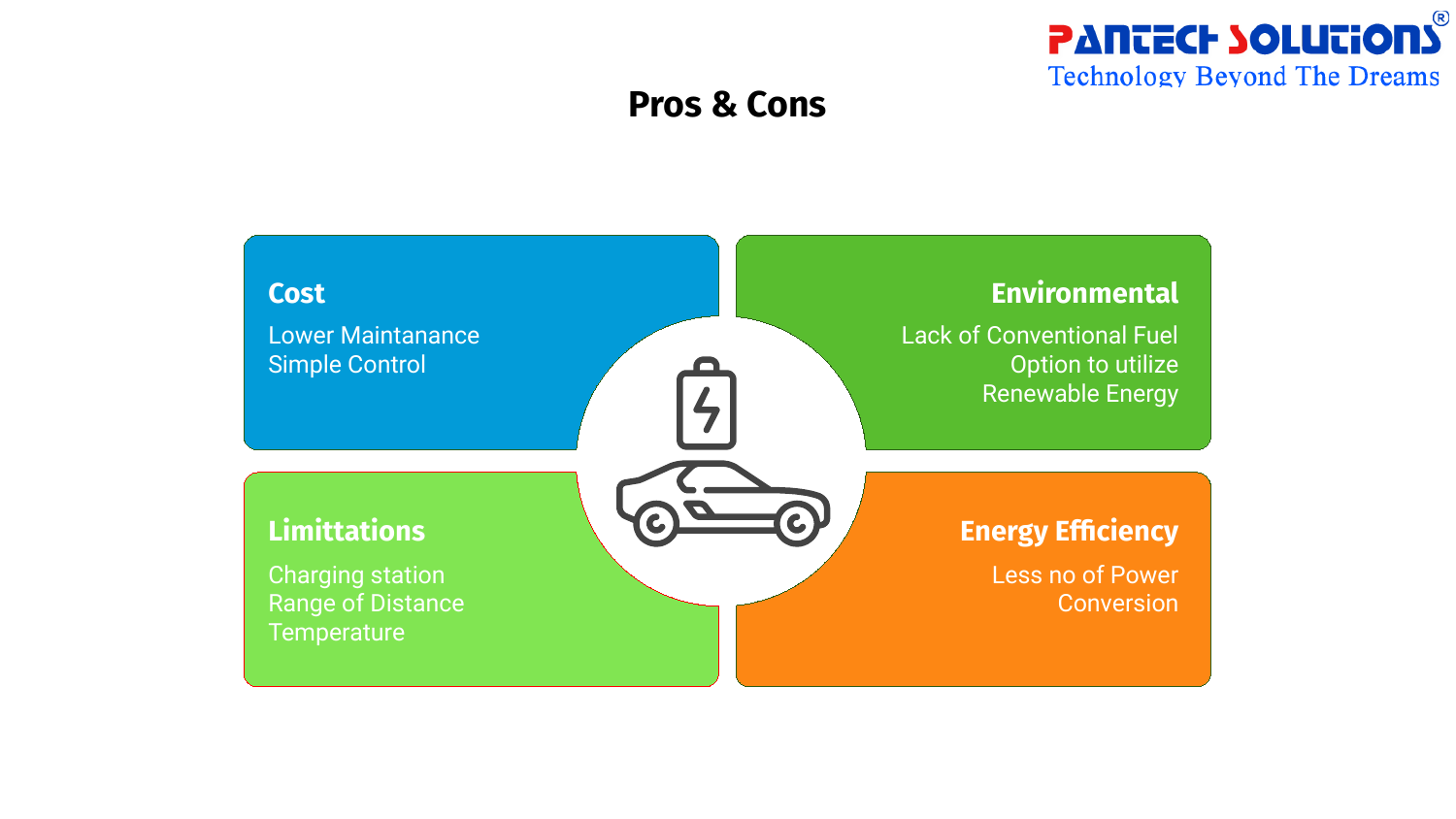

# Pros & Cons

Cost
Environmental
Lower Maintanance
Simple Control
Lack of Conventional Fuel
Option to utilize Renewable Energy

Limittations
Energy Efficiency
Charging station
Range of Distance
Temperature
Less no of Power Conversion